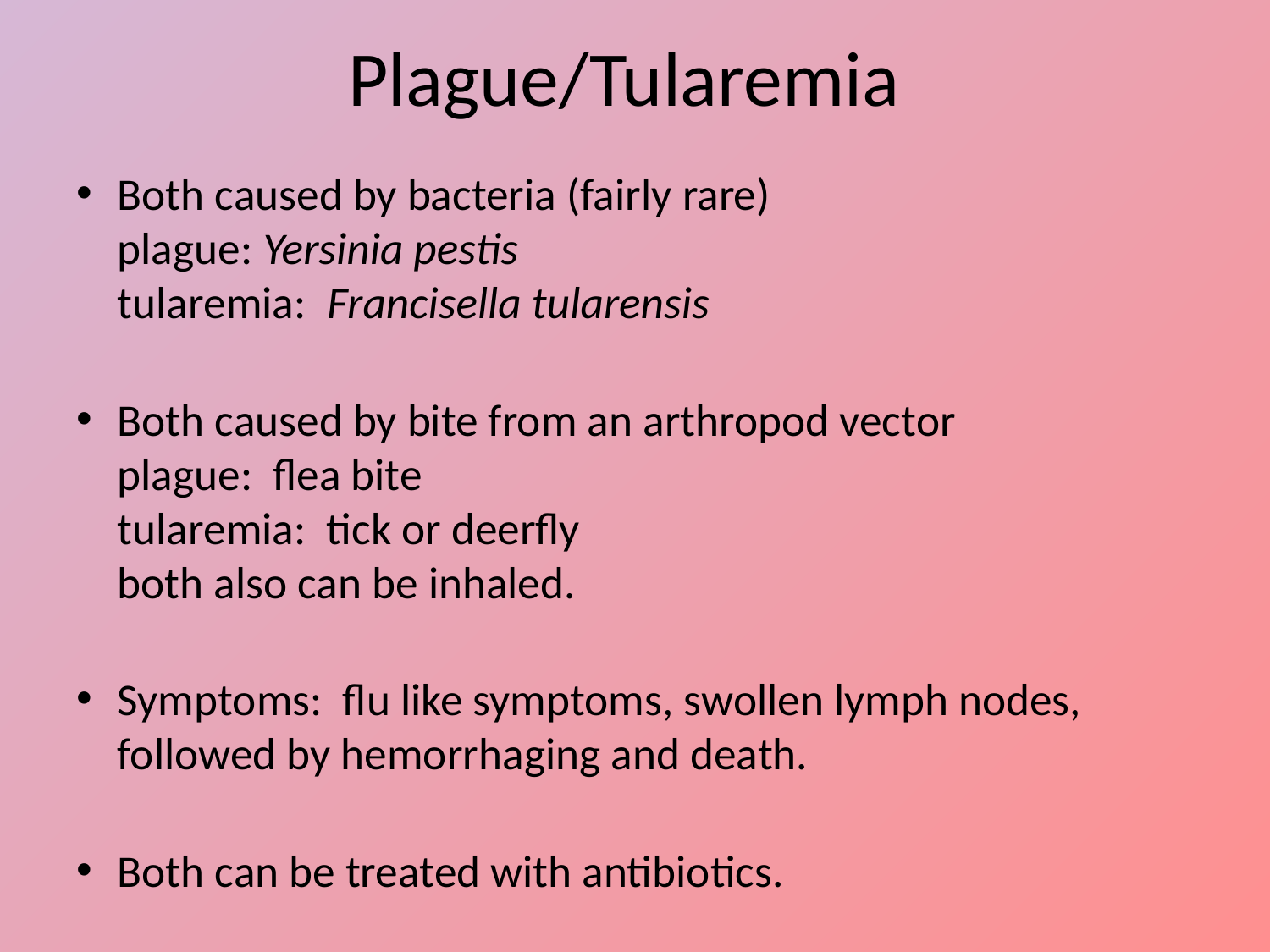

# Plague/Tularemia
Both caused by bacteria (fairly rare)
plague: Yersinia pestis
tularemia:  Francisella tularensis
Both caused by bite from an arthropod vector
plague:  flea bite
tularemia:  tick or deerfly
both also can be inhaled.
Symptoms:  flu like symptoms, swollen lymph nodes, followed by hemorrhaging and death.
Both can be treated with antibiotics.